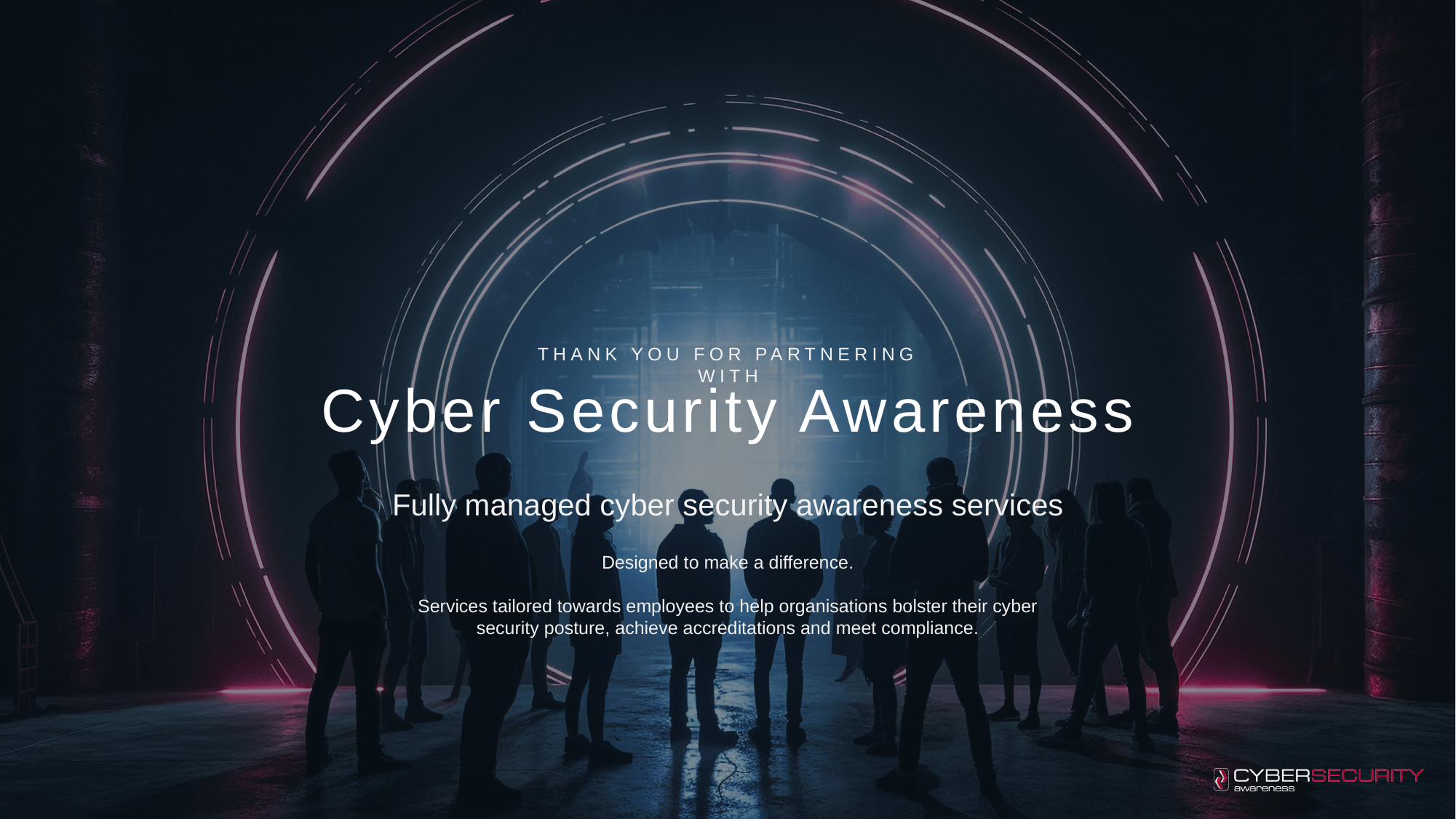

THANK YOU FOR PARTNERING WITH
Cyber Security Awareness
Fully managed cyber security awareness services

Designed to make a difference.

Services tailored towards employees to help organisations bolster their cyber
security posture, achieve accreditations and meet compliance.